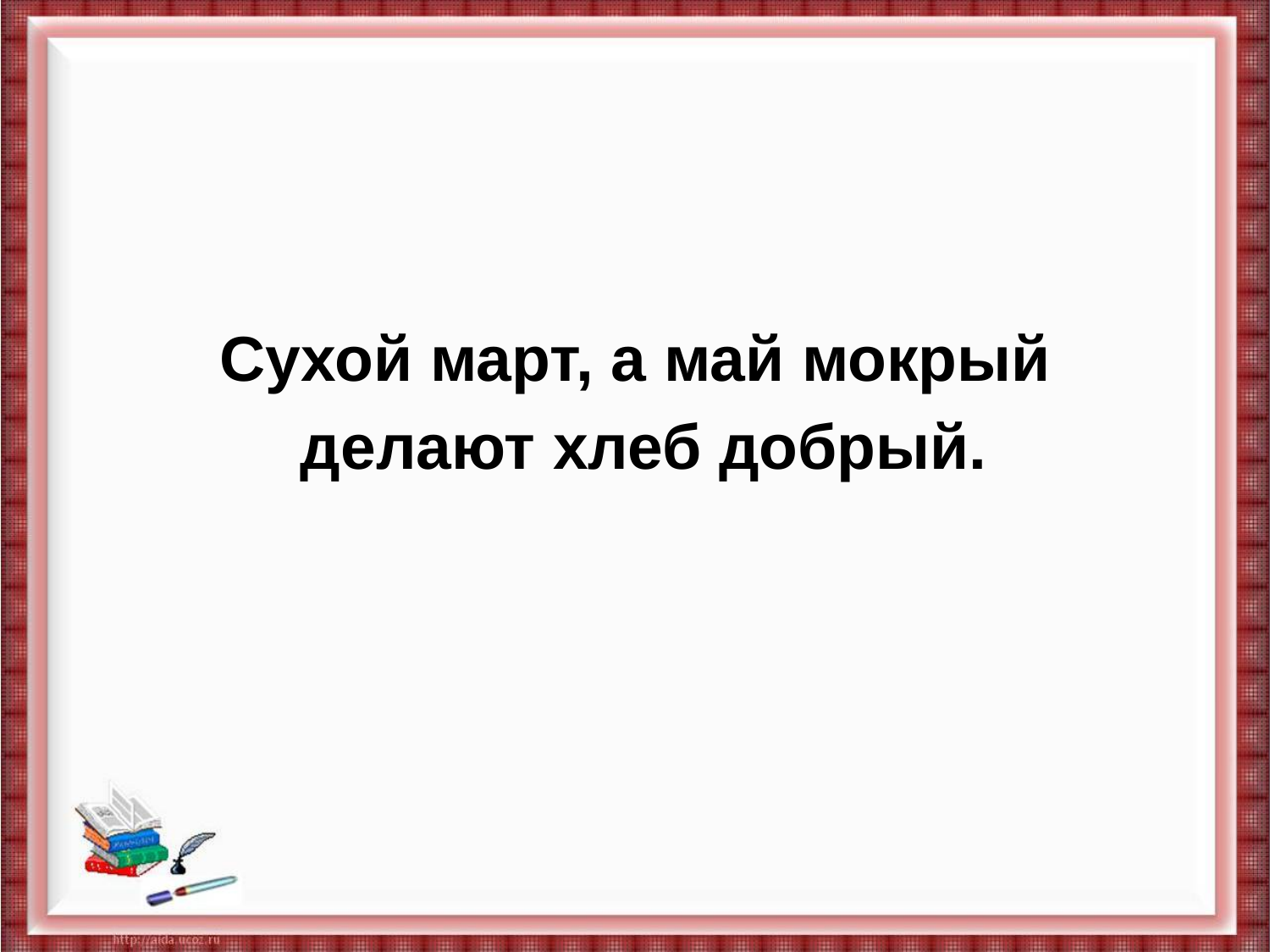

#

Сухой март, а май мокрый
 делают хлеб добрый.